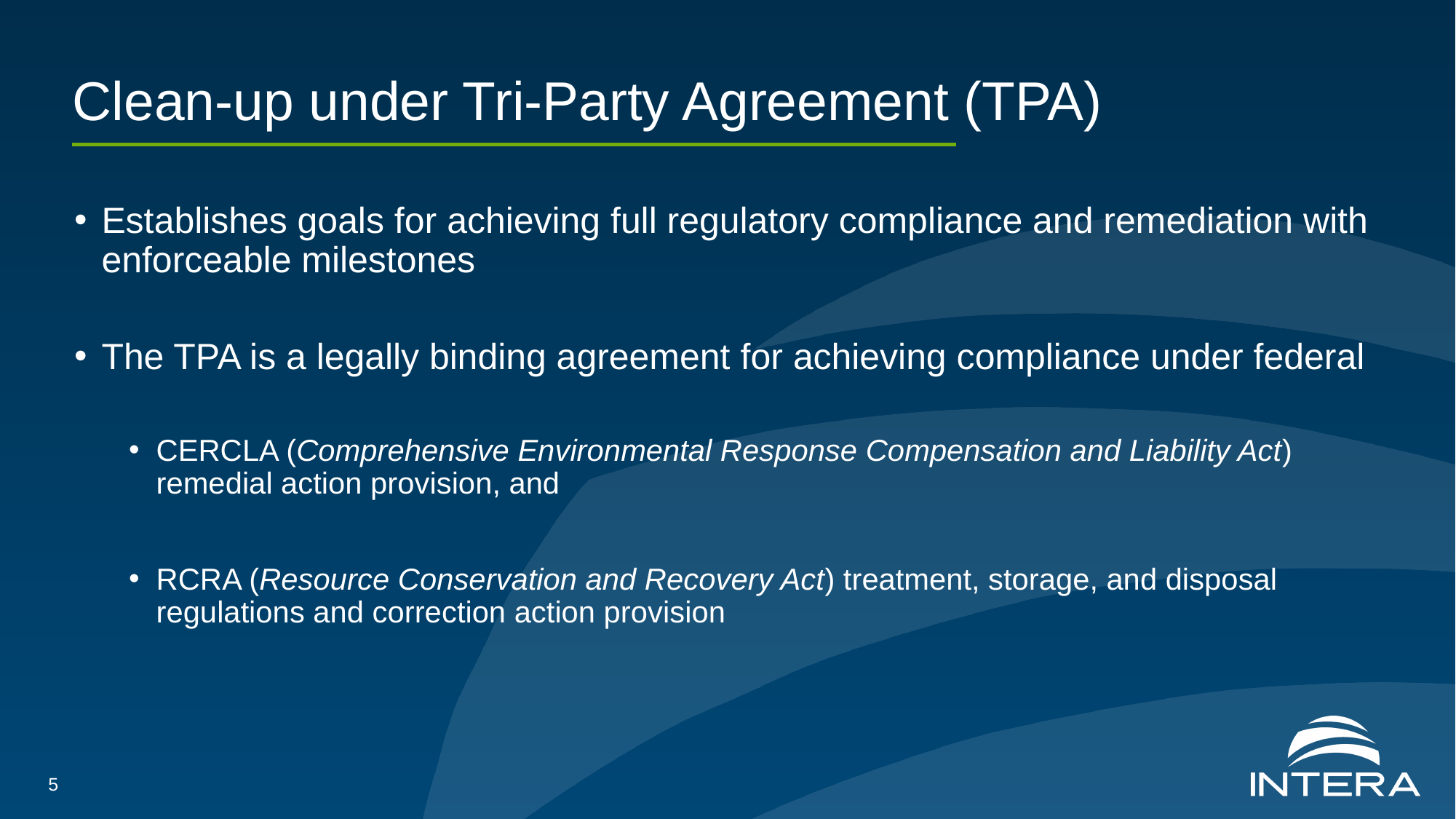

# Clean-up under Tri-Party Agreement (TPA)
Establishes goals for achieving full regulatory compliance and remediation with enforceable milestones

The TPA is a legally binding agreement for achieving compliance under federal

CERCLA (Comprehensive Environmental Response Compensation and Liability Act) remedial action provision, and

RCRA (Resource Conservation and Recovery Act) treatment, storage, and disposal regulations and correction action provision

5